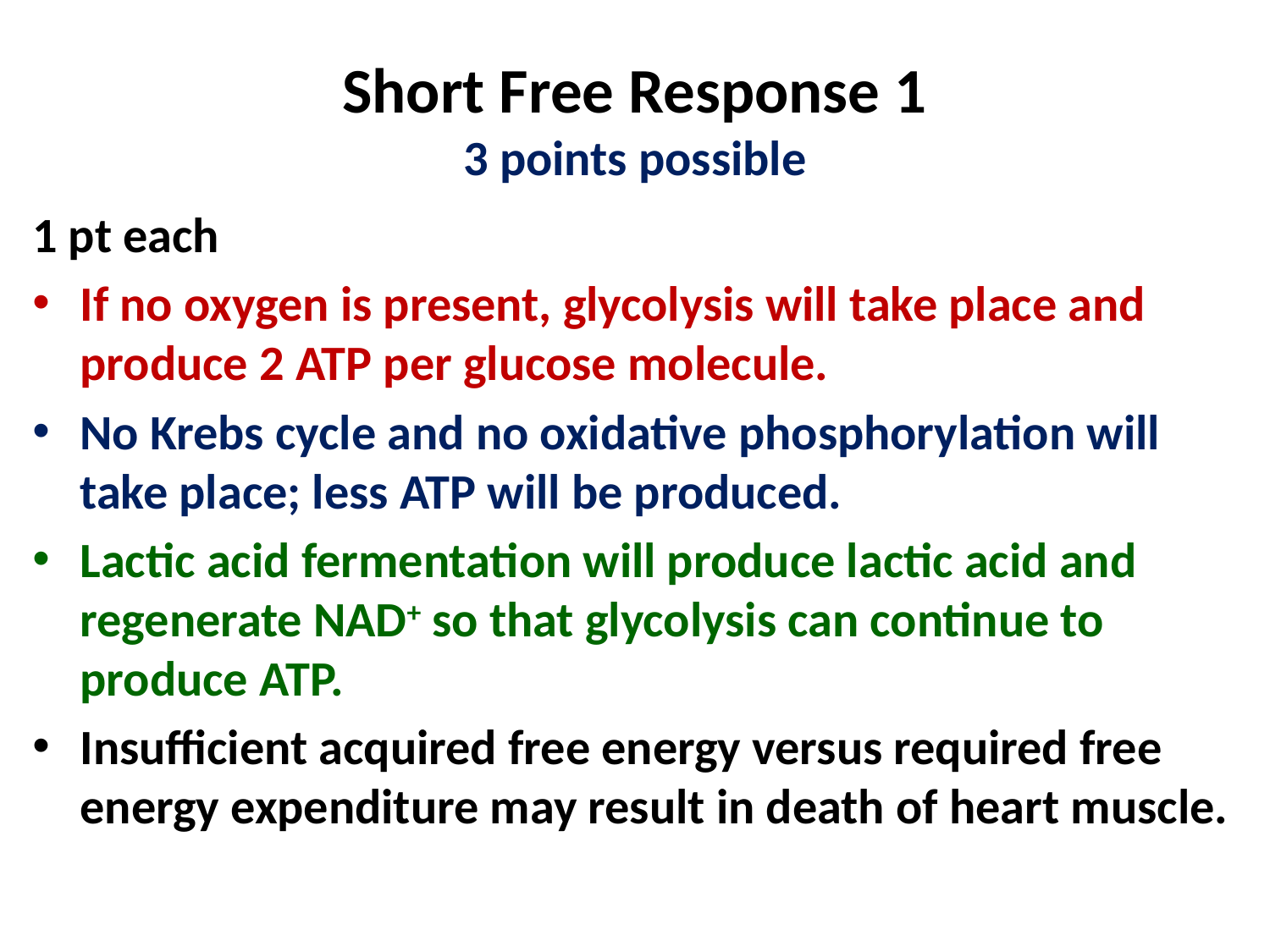

# Short Free Response 1 3 points possible
1 pt each
If no oxygen is present, glycolysis will take place and produce 2 ATP per glucose molecule.
No Krebs cycle and no oxidative phosphorylation will take place; less ATP will be produced.
Lactic acid fermentation will produce lactic acid and regenerate NAD+ so that glycolysis can continue to produce ATP.
Insufficient acquired free energy versus required free energy expenditure may result in death of heart muscle.